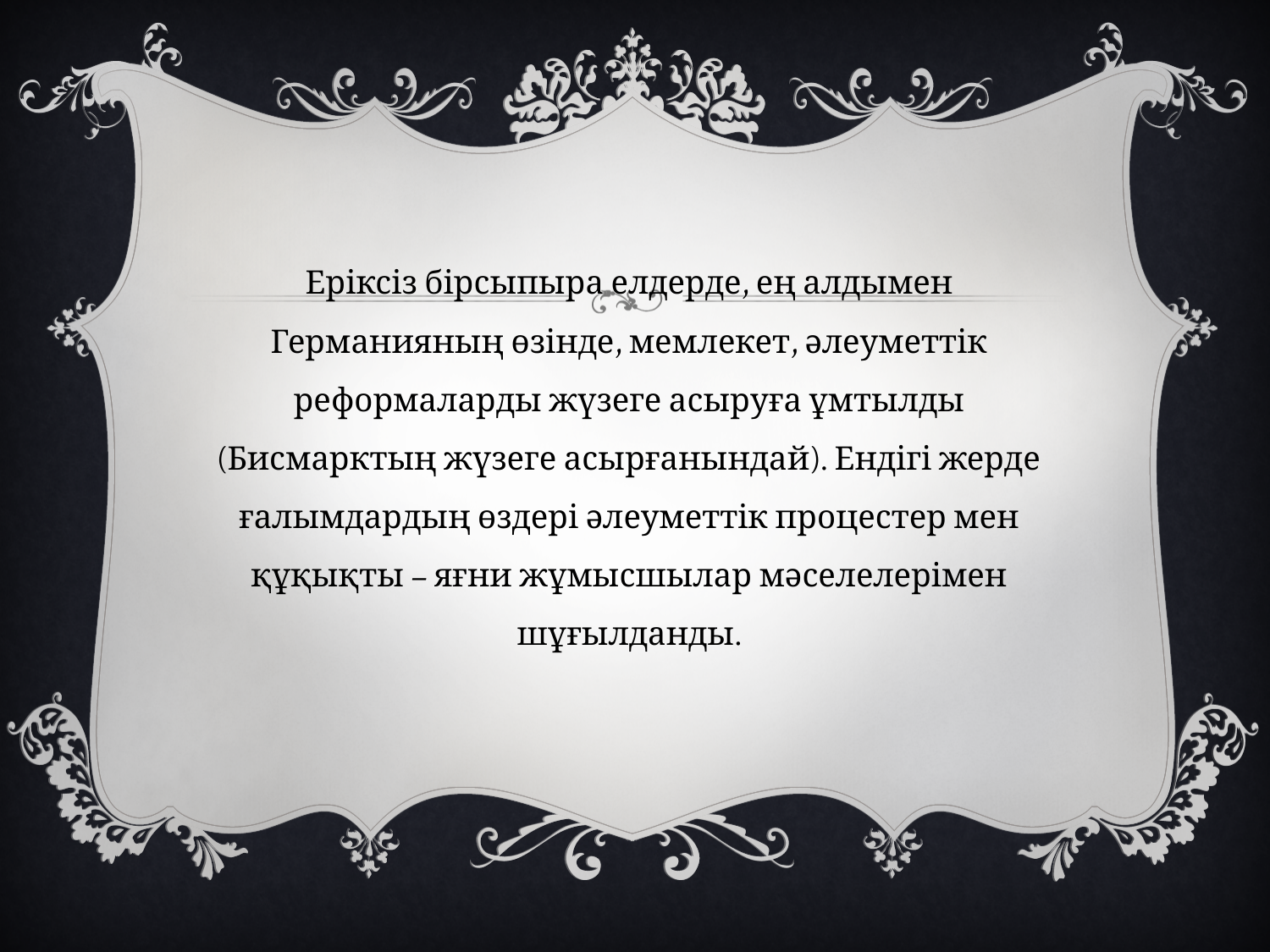

Еріксіз бірсыпыра елдерде, ең алдымен Германияның өзінде, мемлекет, әлеуметтік реформаларды жүзеге асыруға ұмтылды (Бисмарктың жүзеге асырғанындай). Ендігі жерде ғалымдардың өздері әлеуметтік процестер мен құқықты – яғни жұмысшылар мәселелерімен шұғылданды.